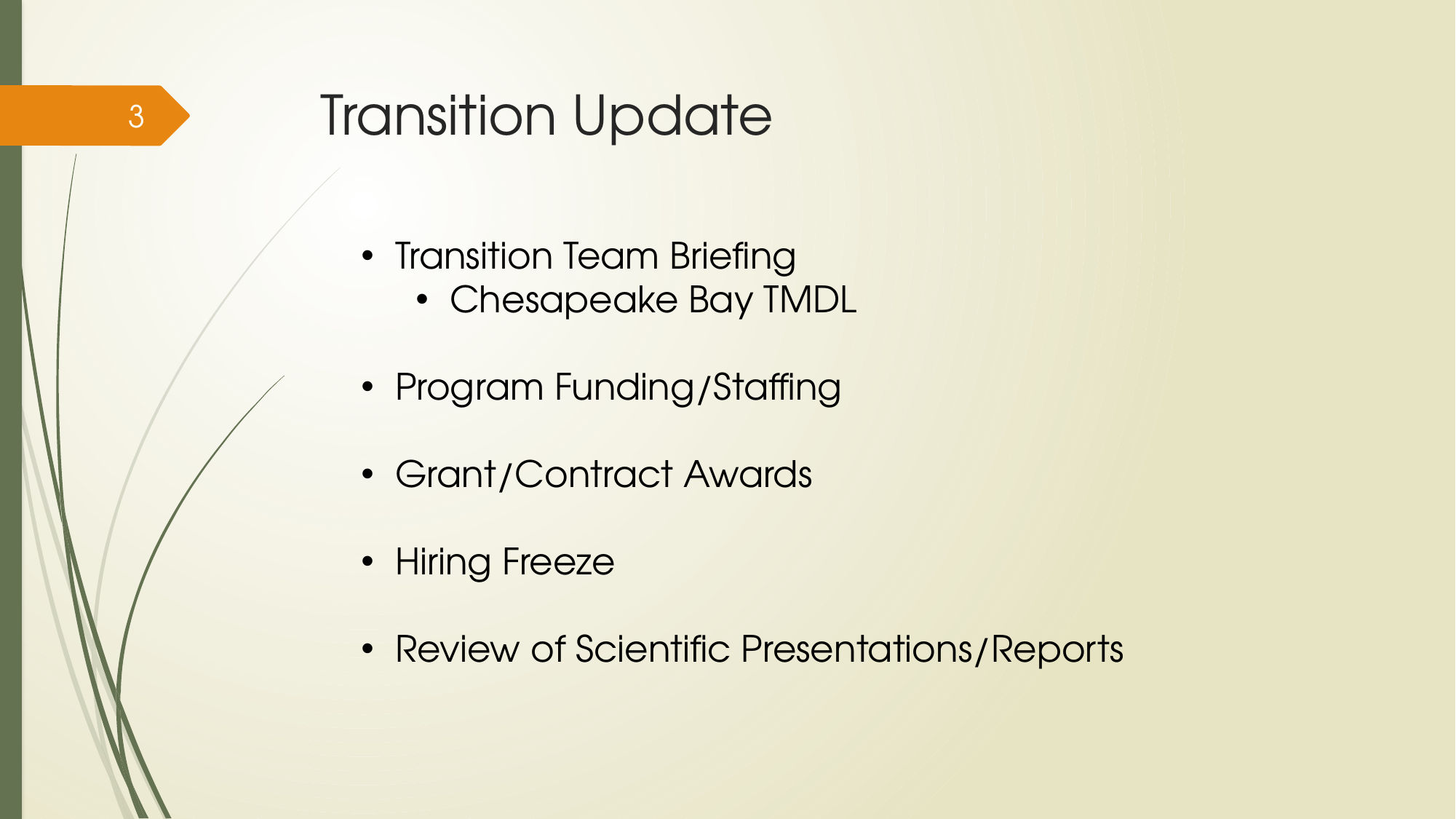

# Transition Update
3
Transition Team Briefing
Chesapeake Bay TMDL

Program Funding/Staffing

Grant/Contract Awards

Hiring Freeze

Review of Scientific Presentations/Reports